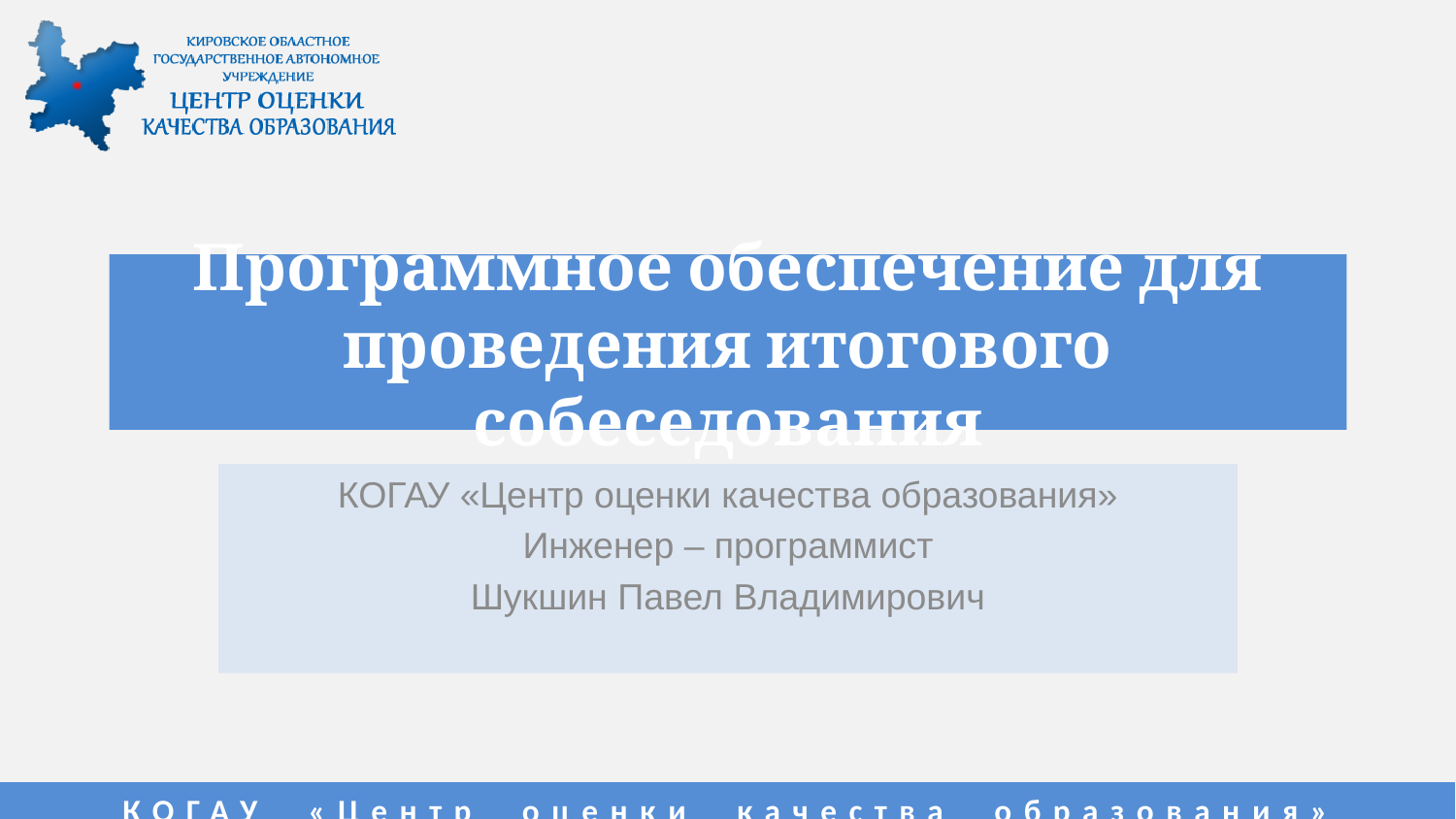

# Программное обеспечение для проведения итогового собеседования
КОГАУ «Центр оценки качества образования»
Инженер – программист
Шукшин Павел Владимирович